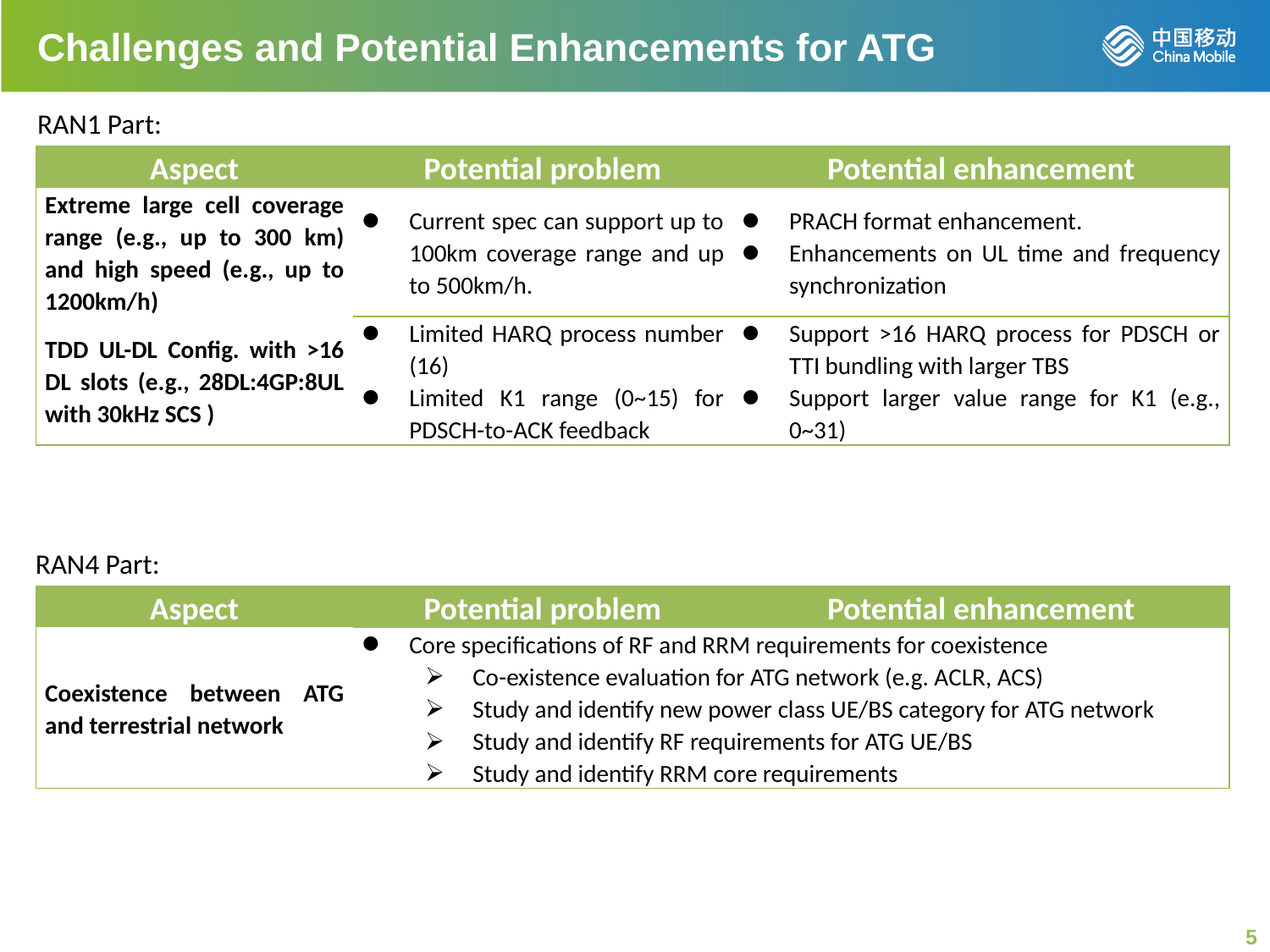

# Challenges and Potential Enhancements for ATG
RAN1 Part:
| Aspect | Potential problem | Potential enhancement |
| --- | --- | --- |
| Extreme large cell coverage range (e.g., up to 300 km) and high speed (e.g., up to 1200km/h) | Current spec can support up to 100km coverage range and up to 500km/h. | PRACH format enhancement. Enhancements on UL time and frequency synchronization |
| TDD UL-DL Config. with >16 DL slots (e.g., 28DL:4GP:8UL with 30kHz SCS ) | Limited HARQ process number (16) Limited K1 range (0~15) for PDSCH-to-ACK feedback | Support >16 HARQ process for PDSCH or TTI bundling with larger TBS Support larger value range for K1 (e.g., 0~31) |
RAN4 Part:
| Aspect | Potential problem | Potential enhancement |
| --- | --- | --- |
| Coexistence between ATG and terrestrial network | Core specifications of RF and RRM requirements for coexistence Co-existence evaluation for ATG network (e.g. ACLR, ACS) Study and identify new power class UE/BS category for ATG network Study and identify RF requirements for ATG UE/BS Study and identify RRM core requirements |  |